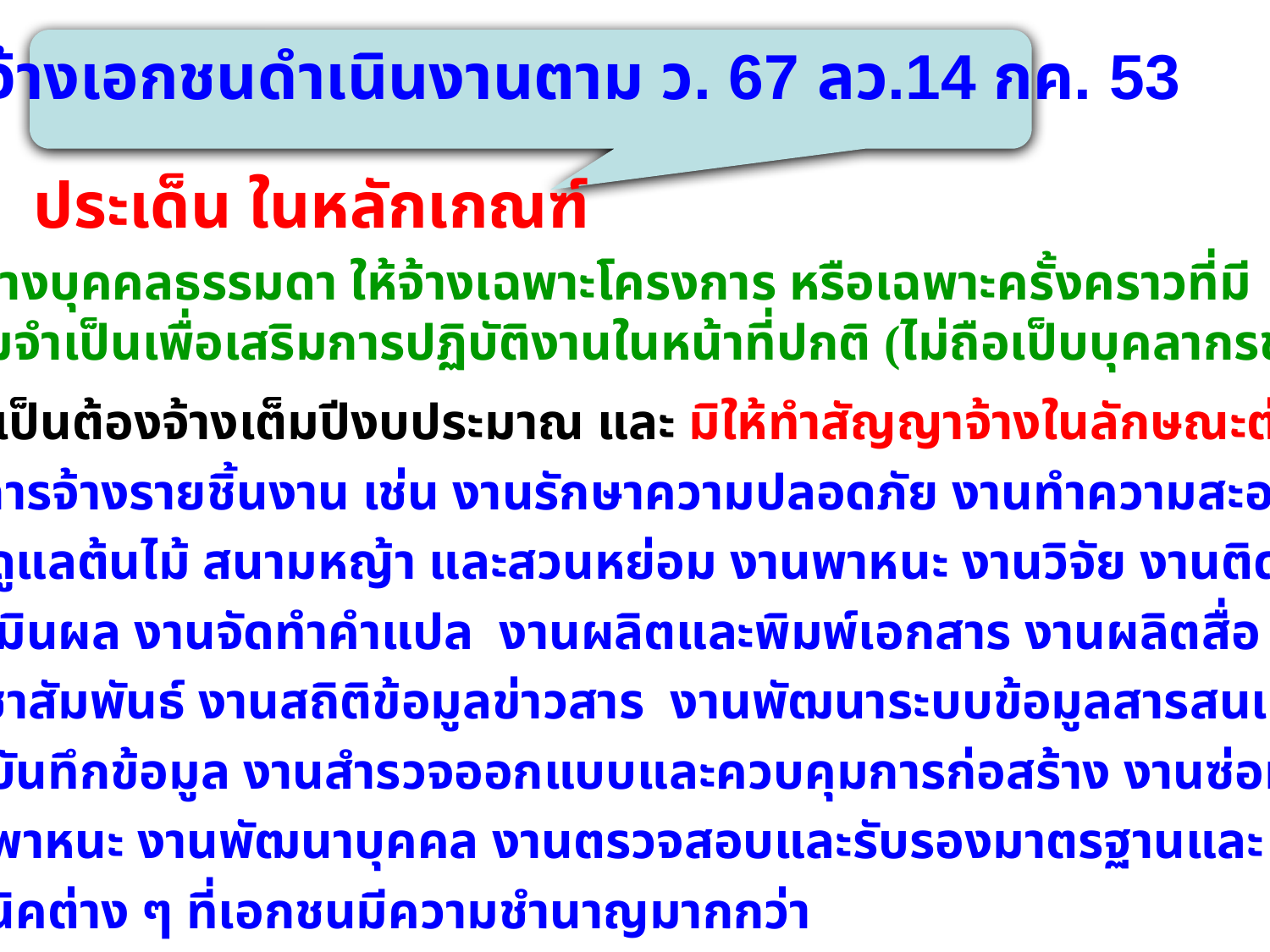

การจ้างเอกชนดำเนินงานตาม ว. 67 ลว.14 กค. 53
ประเด็น ในหลักเกณฑ์
 การจ้างบุคคลธรรมดา ให้จ้างเฉพาะโครงการ หรือเฉพาะครั้งคราวที่มี
    ความจำเป็นเพื่อเสริมการปฏิบัติงานในหน้าที่ปกติ (ไม่ถือเป็บบุคลากรของรัฐ)
 ไม่จำเป็นต้องจ้างเต็มปีงบประมาณ และ มิให้ทำสัญญาจ้างในลักษณะต่อเนื่อง
 เป็นการจ้างรายชิ้นงาน เช่น งานรักษาความปลอดภัย งานทำความสะอาด
    งานดูแลต้นไม้ สนามหญ้า และสวนหย่อม งานพาหนะ งานวิจัย งานติดตาม
    ประเมินผล งานจัดทำคำแปล  งานผลิตและพิมพ์เอกสาร งานผลิตสื่อ
    ประชาสัมพันธ์ งานสถิติข้อมูลข่าวสาร  งานพัฒนาระบบข้อมูลสารสนเทศ
    งานบันทึกข้อมูล งานสำรวจออกแบบและควบคุมการก่อสร้าง งานซ่อมบำรุง
    ยานพาหนะ งานพัฒนาบุคคล งานตรวจสอบและรับรองมาตรฐานและ
    เทคนิคต่าง ๆ ที่เอกชนมีความชำนาญมากกว่า
131